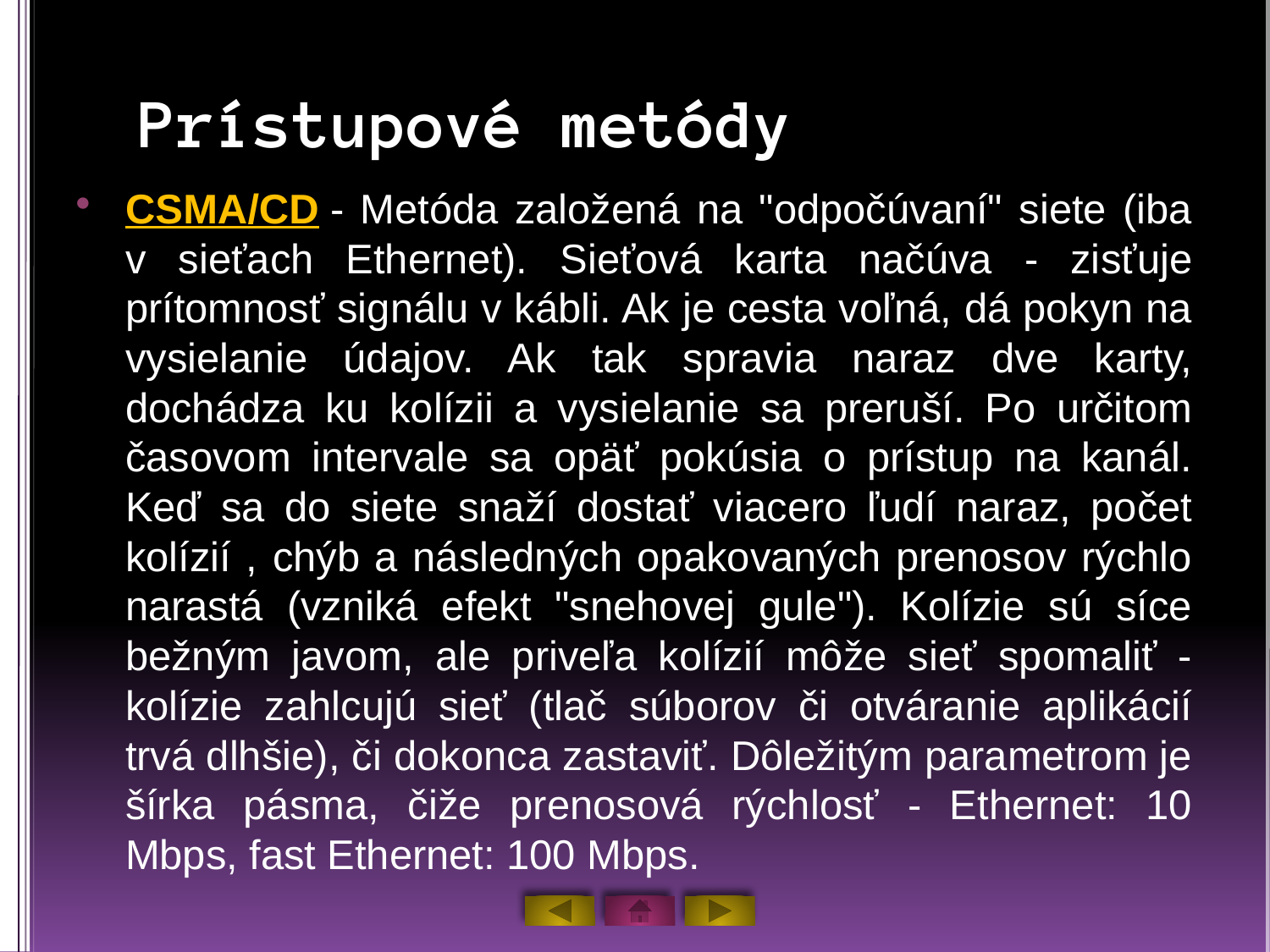

# Prístupové metódy
CSMA/CD - Metóda založená na "odpočúvaní" siete (iba v sieťach Ethernet). Sieťová karta načúva - zisťuje prítomnosť signálu v kábli. Ak je cesta voľná, dá pokyn na vysielanie údajov. Ak tak spravia naraz dve karty, dochádza ku kolízii a vysielanie sa preruší. Po určitom časovom intervale sa opäť pokúsia o prístup na kanál. Keď sa do siete snaží dostať viacero ľudí naraz, počet kolízií , chýb a následných opakovaných prenosov rýchlo narastá (vzniká efekt "snehovej gule"). Kolízie sú síce bežným javom, ale priveľa kolízií môže sieť spomaliť - kolízie zahlcujú sieť (tlač súborov či otváranie aplikácií trvá dlhšie), či dokonca zastaviť. Dôležitým parametrom je šírka pásma, čiže prenosová rýchlosť - Ethernet: 10 Mbps, fast Ethernet: 100 Mbps.